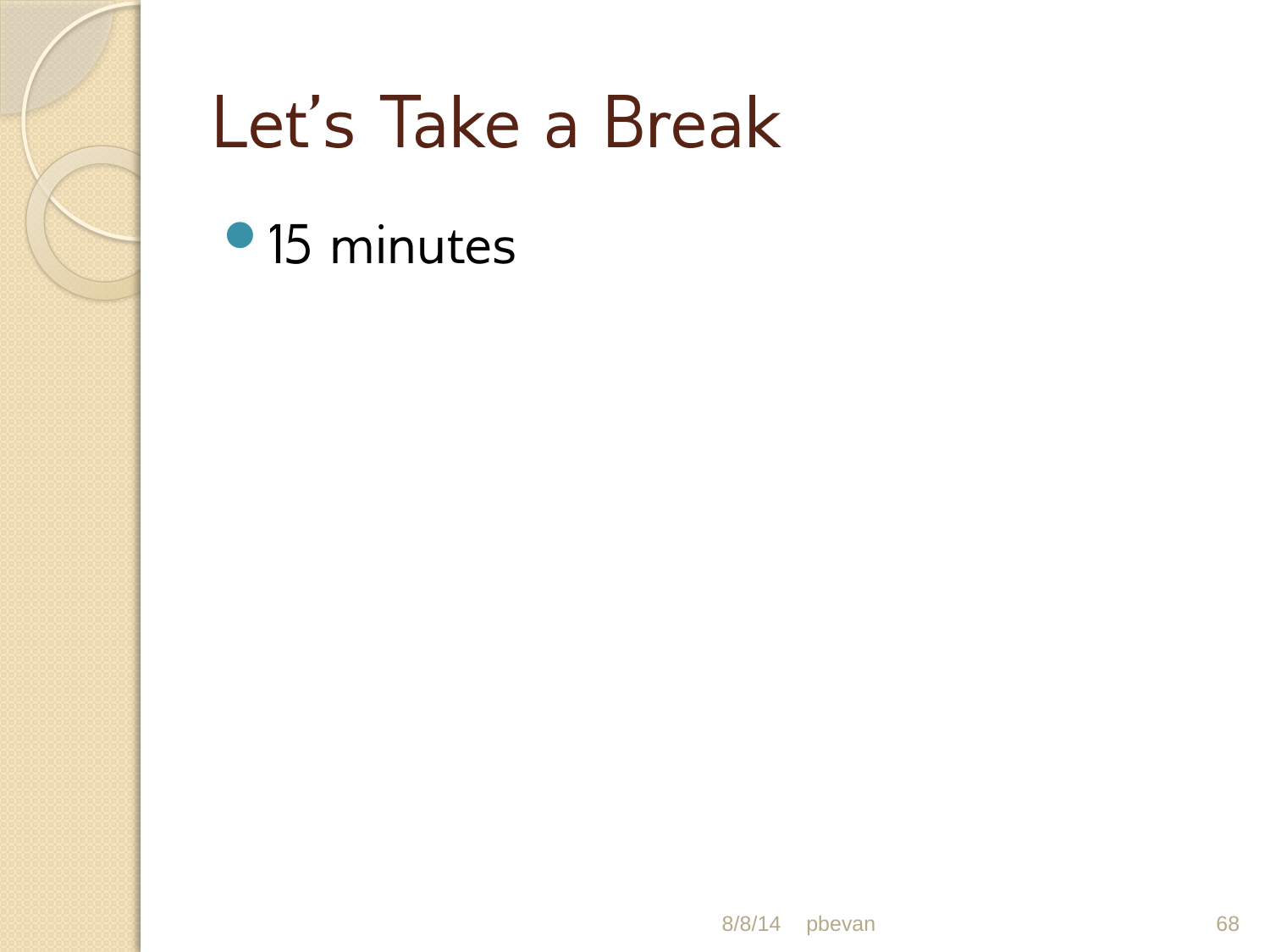

# Let’s Take a Break
15 minutes
8/8/14
pbevan
68